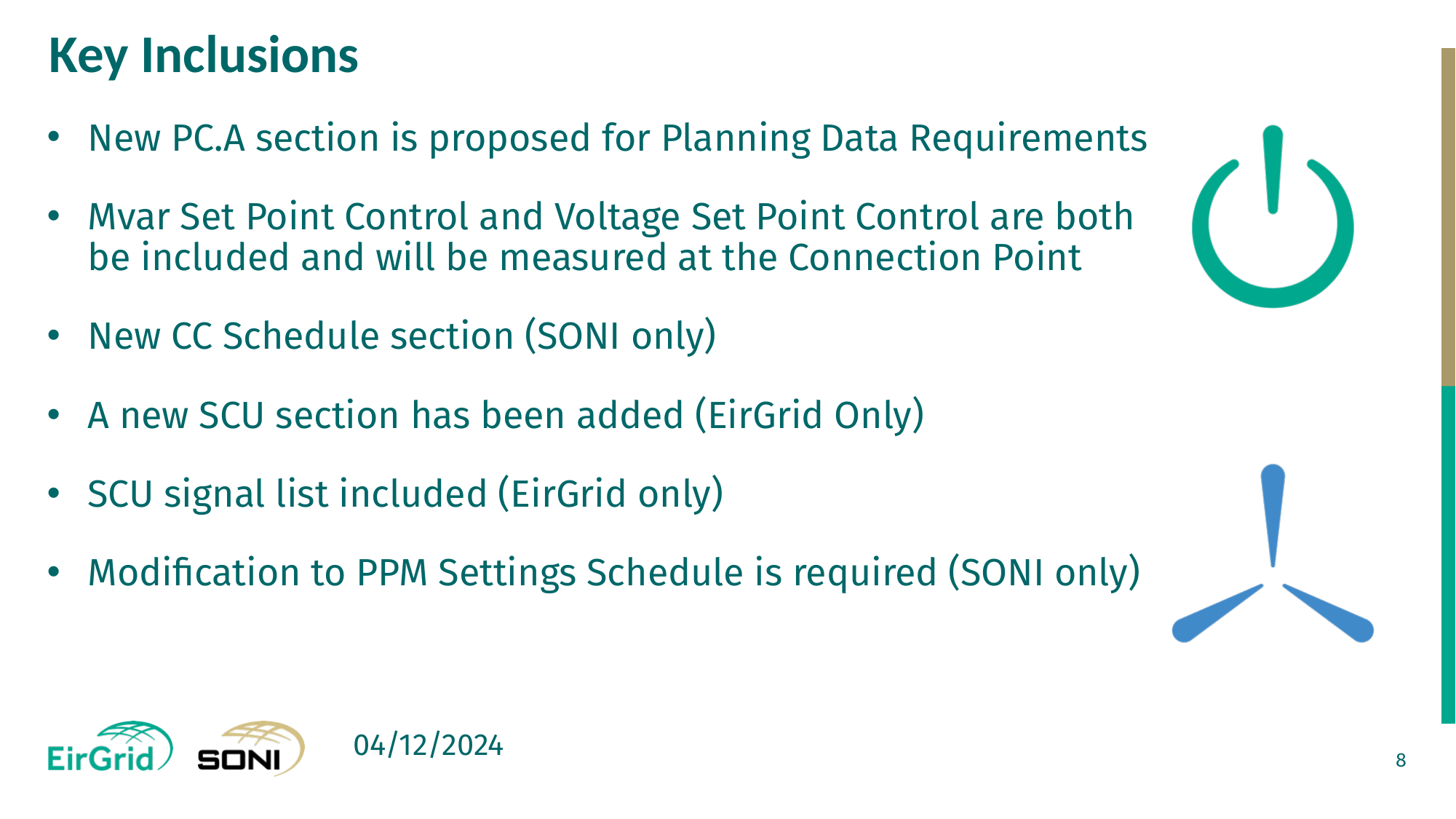

# Key Inclusions
New PC.A section is proposed for Planning Data Requirements
Mvar Set Point Control and Voltage Set Point Control are both be included and will be measured at the Connection Point
New CC Schedule section (SONI only)
A new SCU section has been added (EirGrid Only)
SCU signal list included (EirGrid only)
Modification to PPM Settings Schedule is required (SONI only)

8
04/12/2024